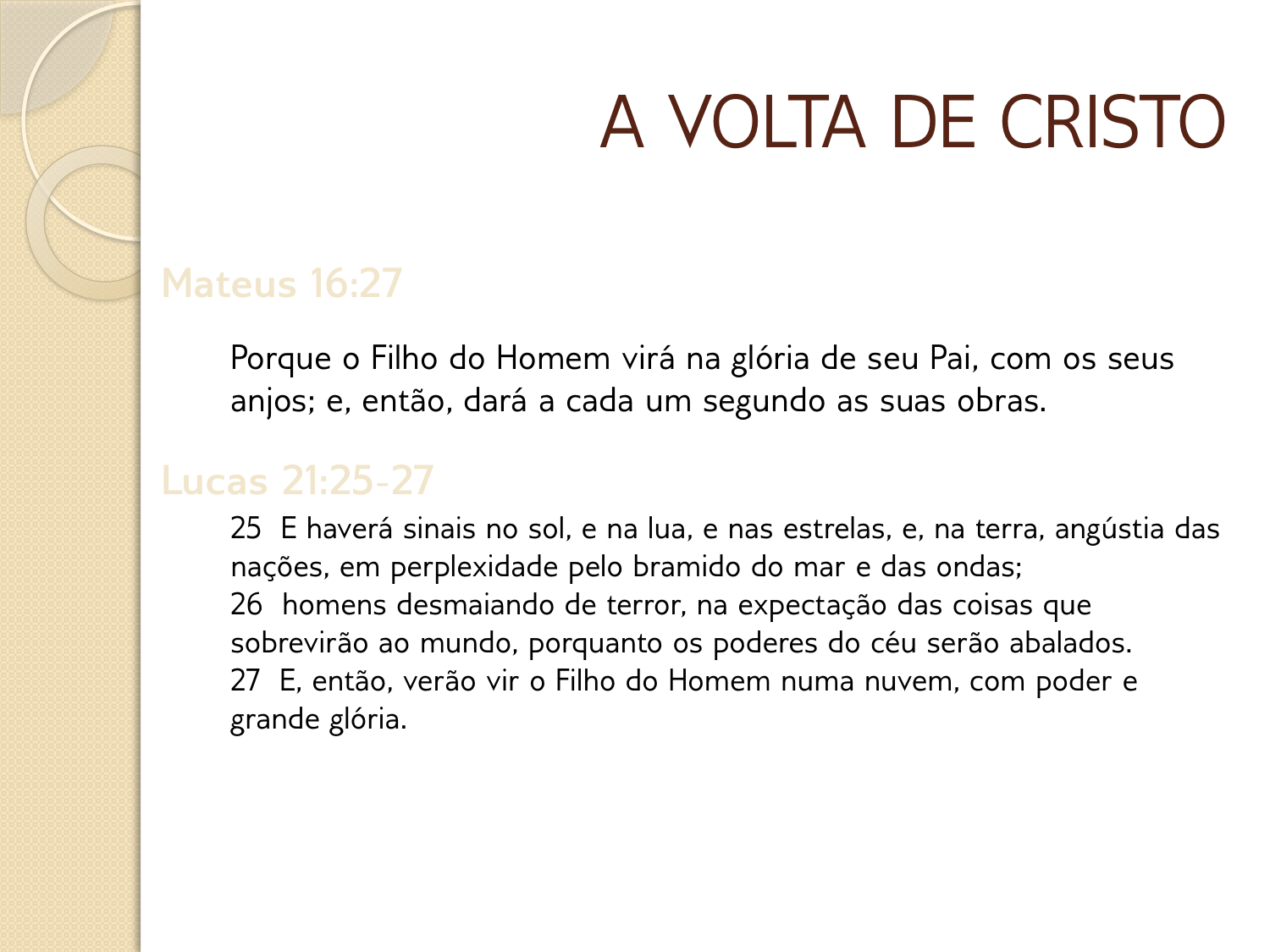

# A VOLTA DE CRISTO
Mateus 16:27
Porque o Filho do Homem virá na glória de seu Pai, com os seus anjos; e, então, dará a cada um segundo as suas obras.
Lucas 21:25-27
25  E haverá sinais no sol, e na lua, e nas estrelas, e, na terra, angústia das nações, em perplexidade pelo bramido do mar e das ondas;
26  homens desmaiando de terror, na expectação das coisas que sobrevirão ao mundo, porquanto os poderes do céu serão abalados.
27  E, então, verão vir o Filho do Homem numa nuvem, com poder e grande glória.